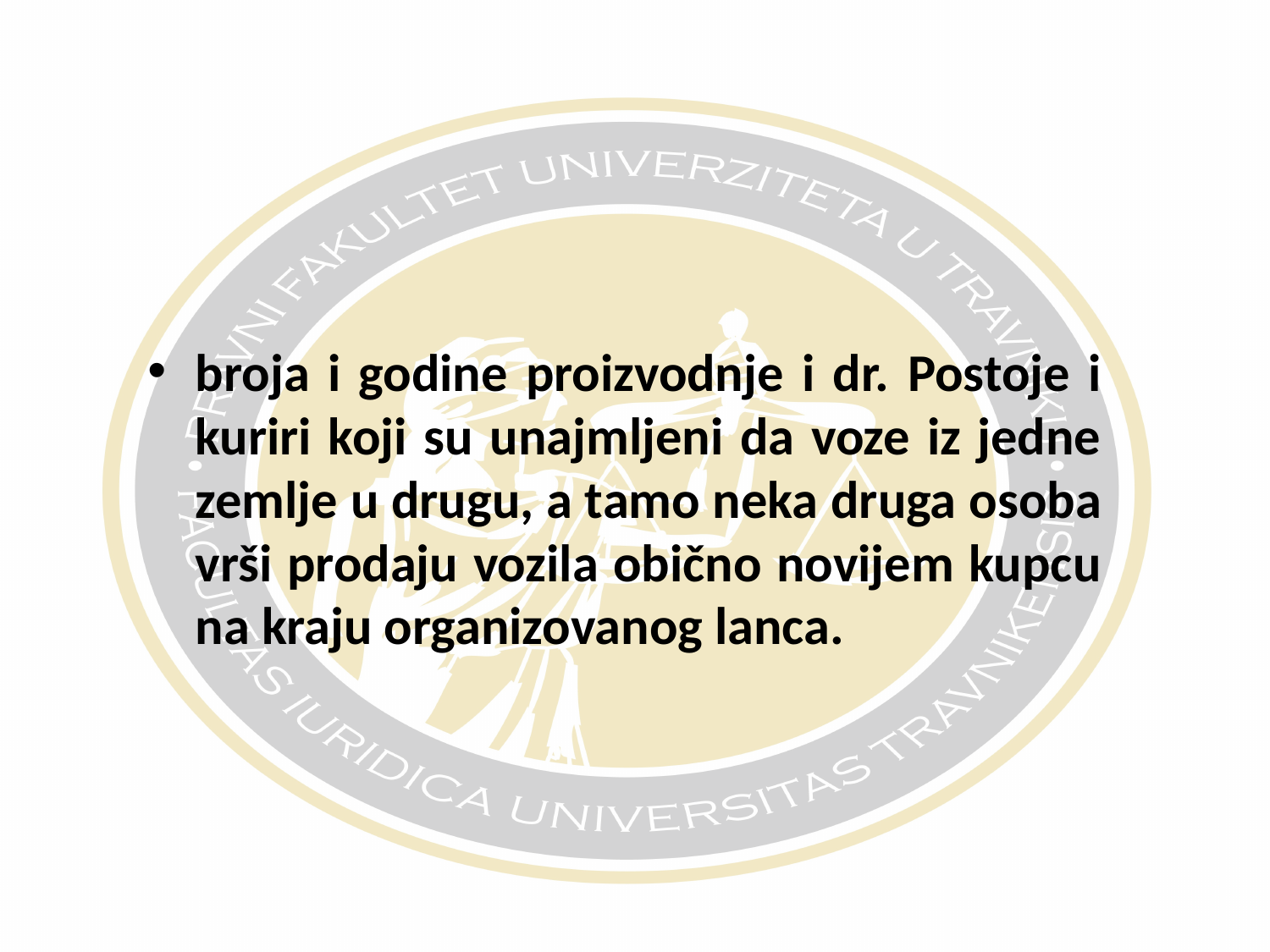

#
broja i godine proizvodnje i dr. Postoje i kuriri koji su unajmljeni da voze iz jedne zemlje u drugu, a tamo neka druga osoba vrši prodaju vozila obično novijem kupcu na kraju organizovanog lanca.